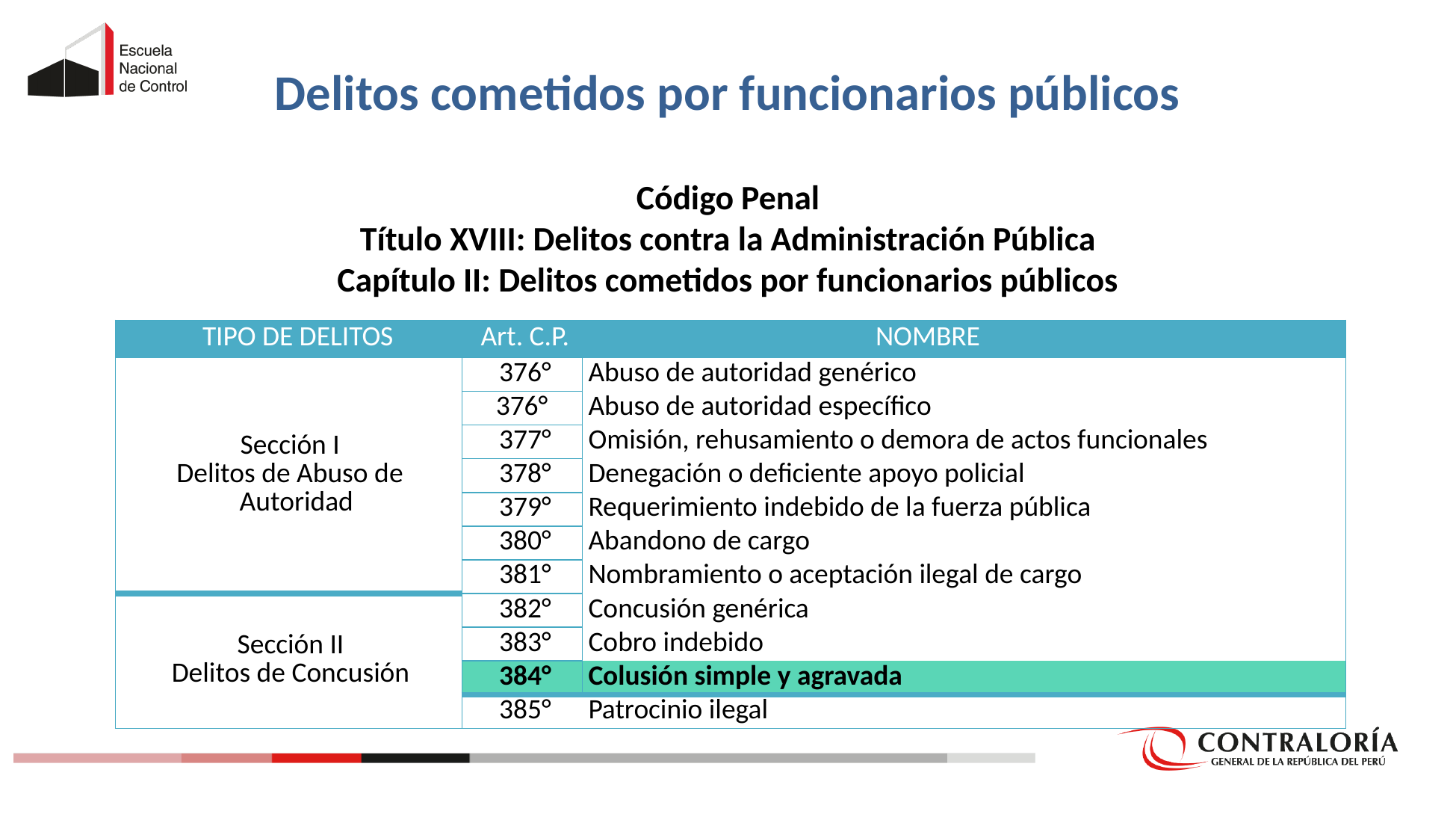

Delitos cometidos por funcionarios públicos
Código Penal
Título XVIII: Delitos contra la Administración Pública
Capítulo II: Delitos cometidos por funcionarios públicos
| TIPO DE DELITOS | Art. C.P. | NOMBRE |
| --- | --- | --- |
| Sección I Delitos de Abuso de Autoridad | 376° | Abuso de autoridad genérico |
|  | 376° | Abuso de autoridad específico |
|  | 377° | Omisión, rehusamiento o demora de actos funcionales |
|  | 378° | Denegación o deficiente apoyo policial |
|  | 379° | Requerimiento indebido de la fuerza pública |
|  | 380° | Abandono de cargo |
|  | 381° | Nombramiento o aceptación ilegal de cargo |
| Sección II Delitos de Concusión | 382° | Concusión genérica |
|  | 383° | Cobro indebido |
|  | 384° | Colusión simple y agravada |
|  | 385° | Patrocinio ilegal |